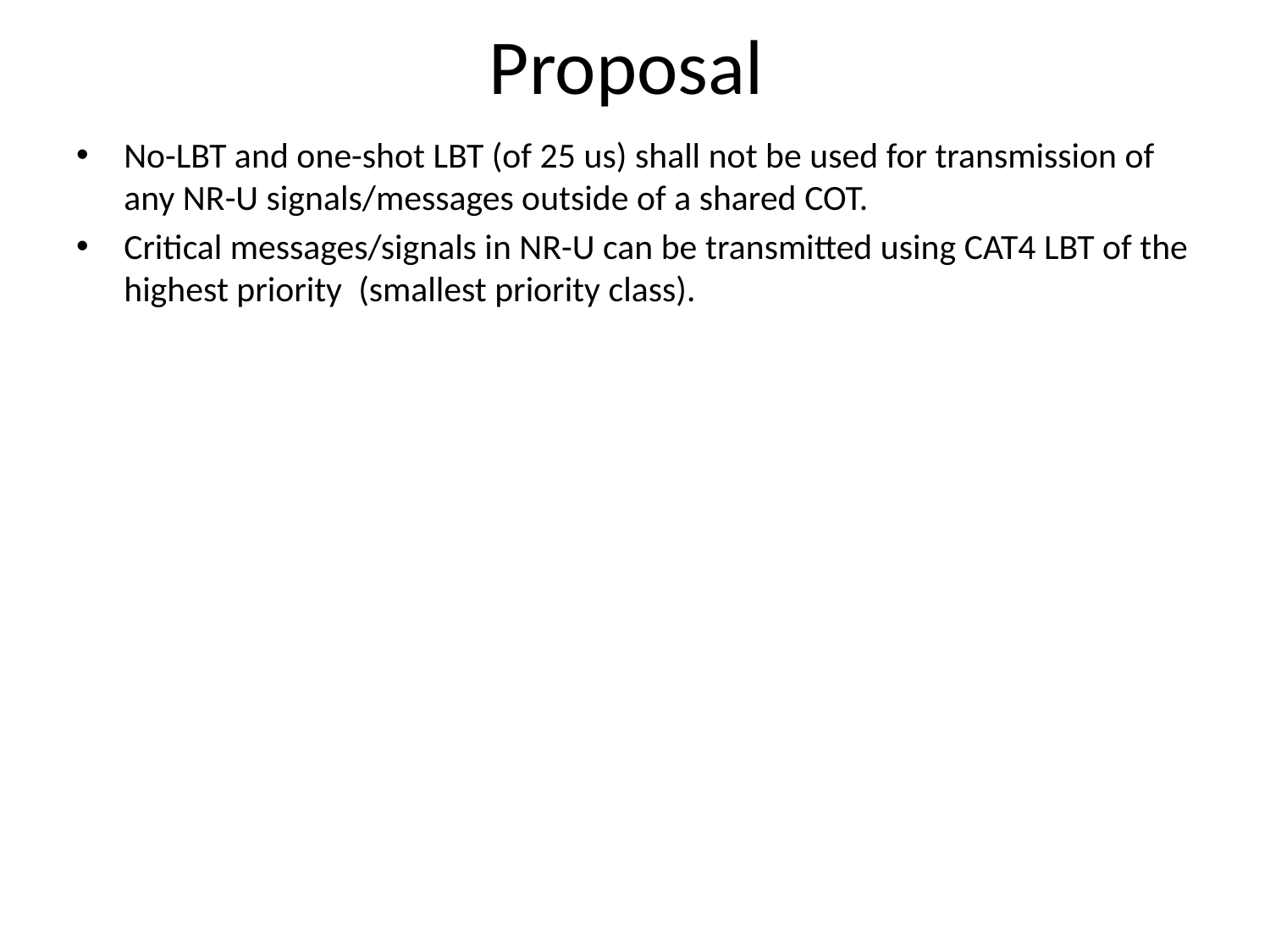

# Proposal
No-LBT and one-shot LBT (of 25 us) shall not be used for transmission of any NR-U signals/messages outside of a shared COT.
Critical messages/signals in NR-U can be transmitted using CAT4 LBT of the highest priority  (smallest priority class).